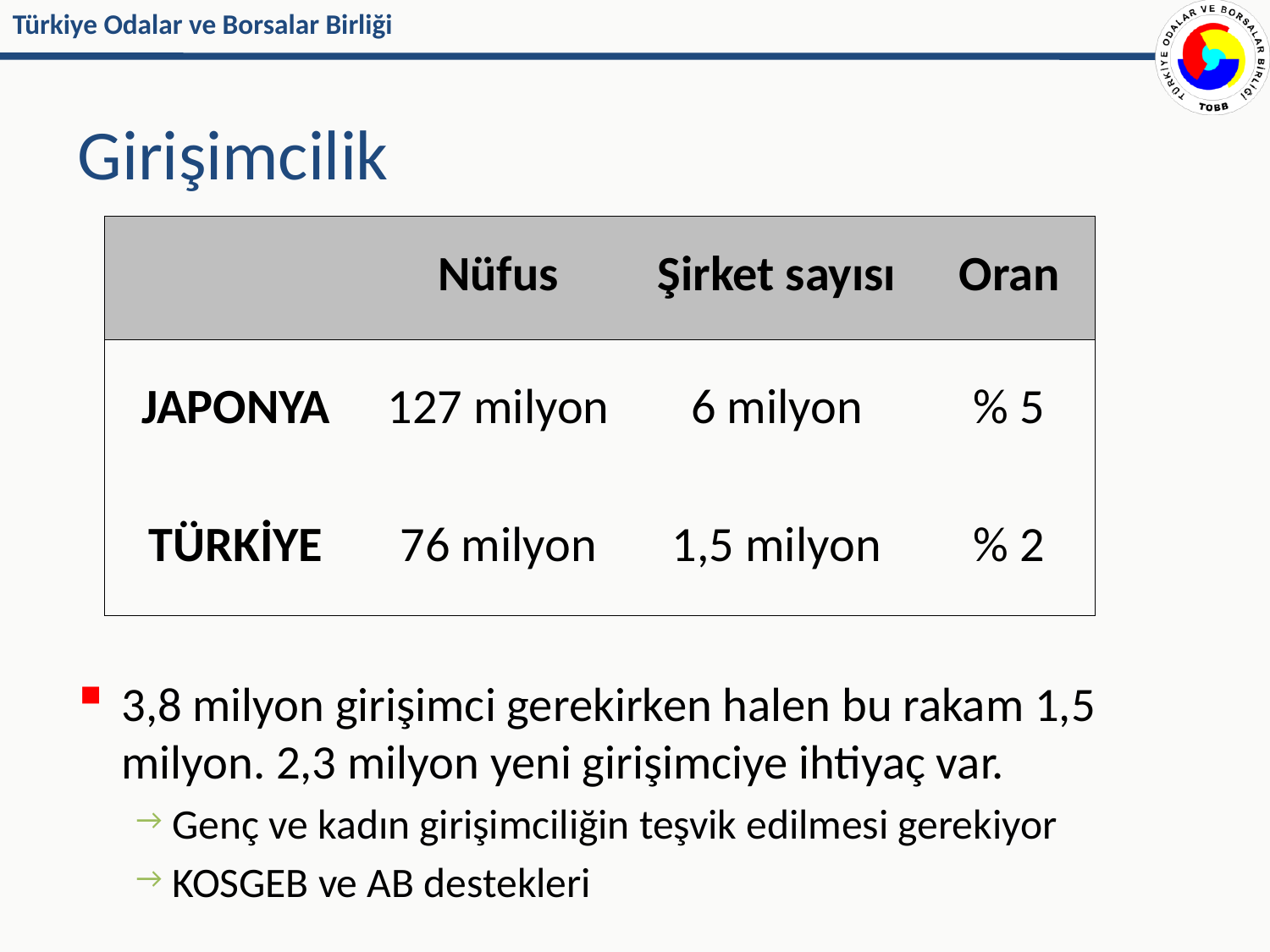

# Girişimcilik
|  | Nüfus | Şirket sayısı | Oran |
| --- | --- | --- | --- |
| JAPONYA | 127 milyon | 6 milyon | % 5 |
| TÜRKİYE | 76 milyon | 1,5 milyon | % 2 |
3,8 milyon girişimci gerekirken halen bu rakam 1,5 milyon. 2,3 milyon yeni girişimciye ihtiyaç var.
Genç ve kadın girişimciliğin teşvik edilmesi gerekiyor
KOSGEB ve AB destekleri